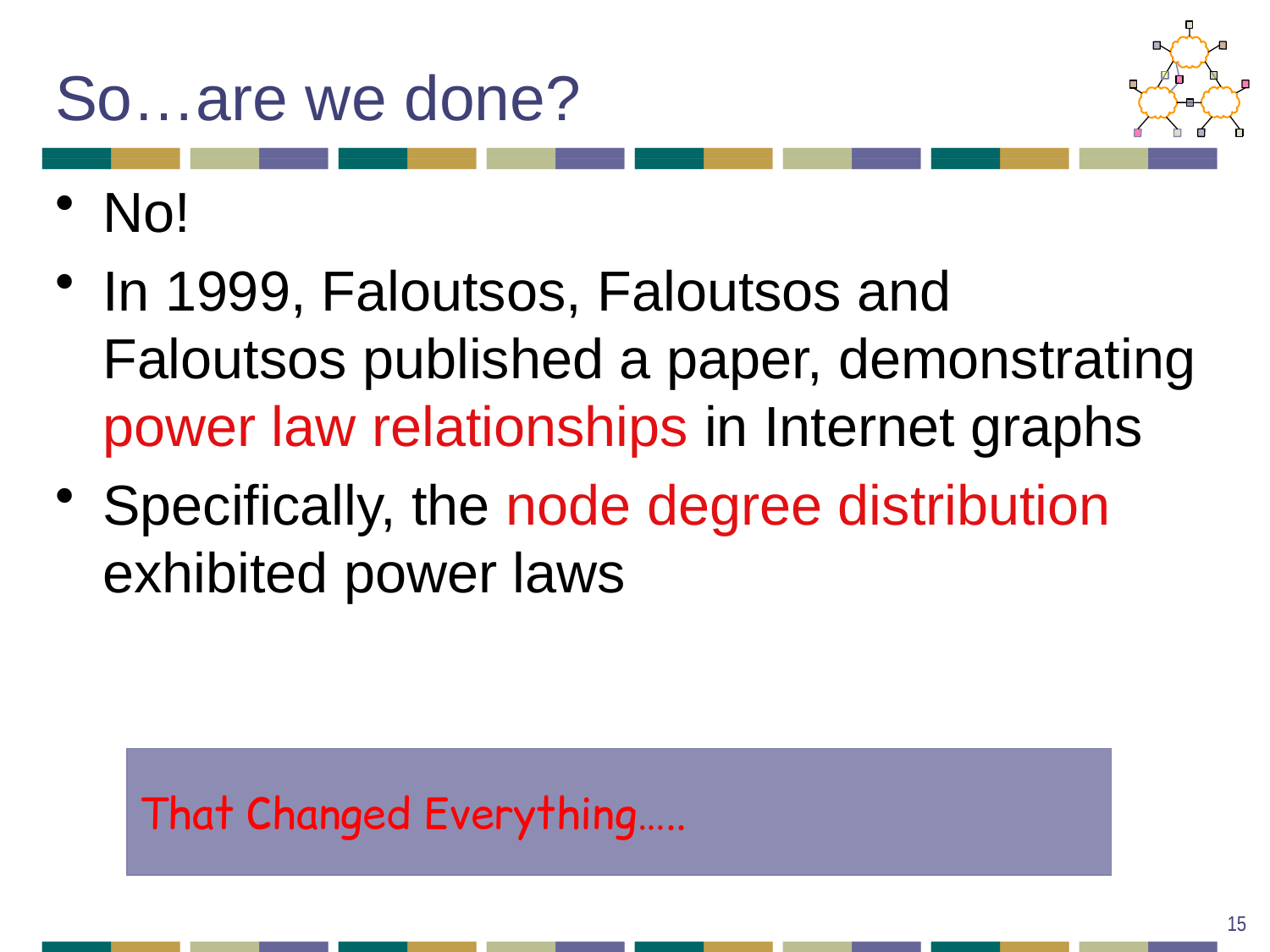

# So…are we done?
No!
In 1999, Faloutsos, Faloutsos and Faloutsos published a paper, demonstrating power law relationships in Internet graphs
Specifically, the node degree distribution exhibited power laws
That Changed Everything…..
15